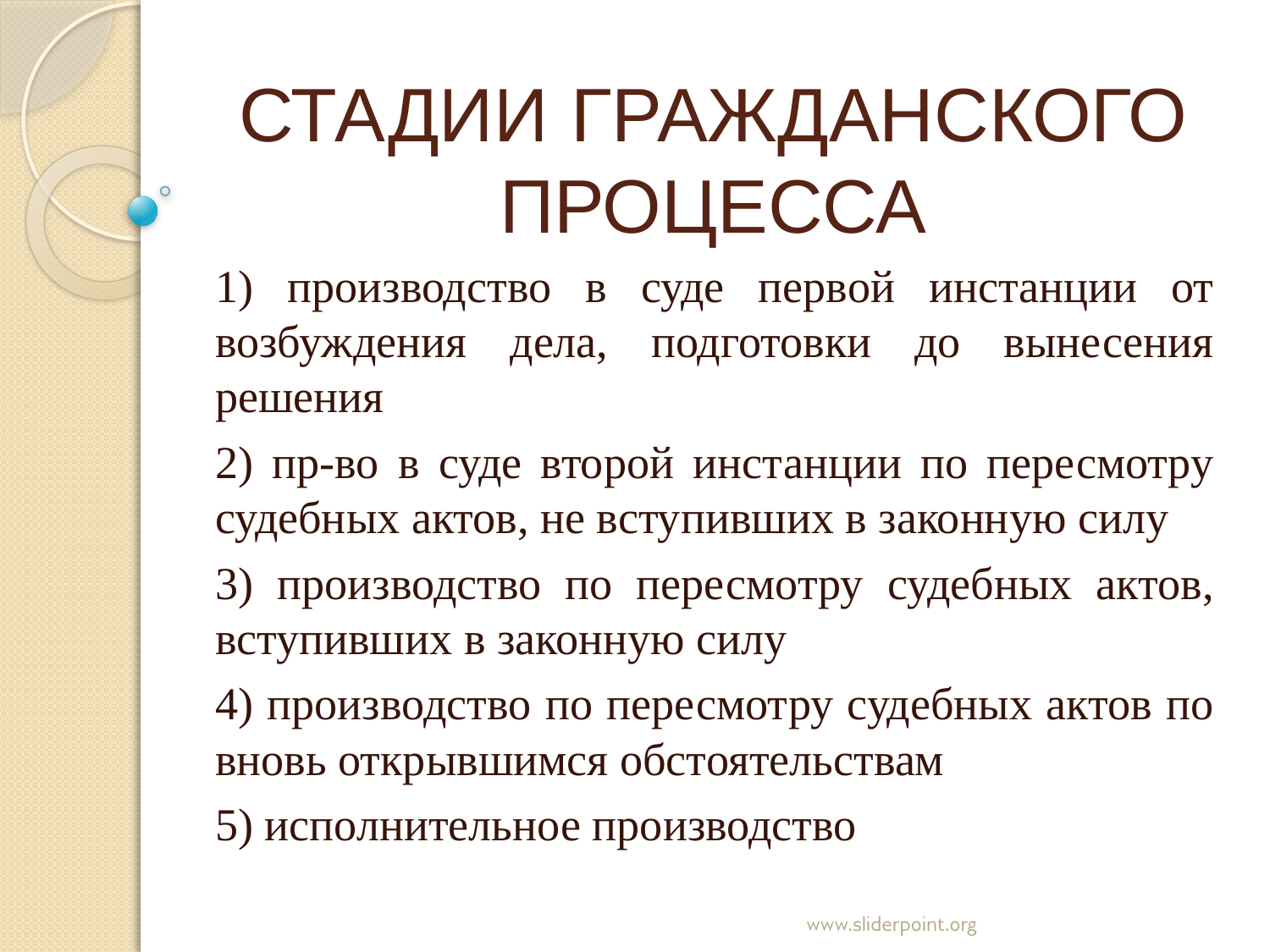

# СТАДИИ ГРАЖДАНСКОГО ПРОЦЕССА
1) производство в суде первой инстанции от возбуждения дела, подготовки до вынесения решения
2) пр-во в суде второй инстанции по пересмотру судебных актов, не вступивших в законную силу
3) производство по пересмотру судебных актов, вступивших в законную силу
4) производство по пересмотру судебных актов по вновь открывшимся обстоятельствам
5) исполнительное производство

www.sliderpoint.org